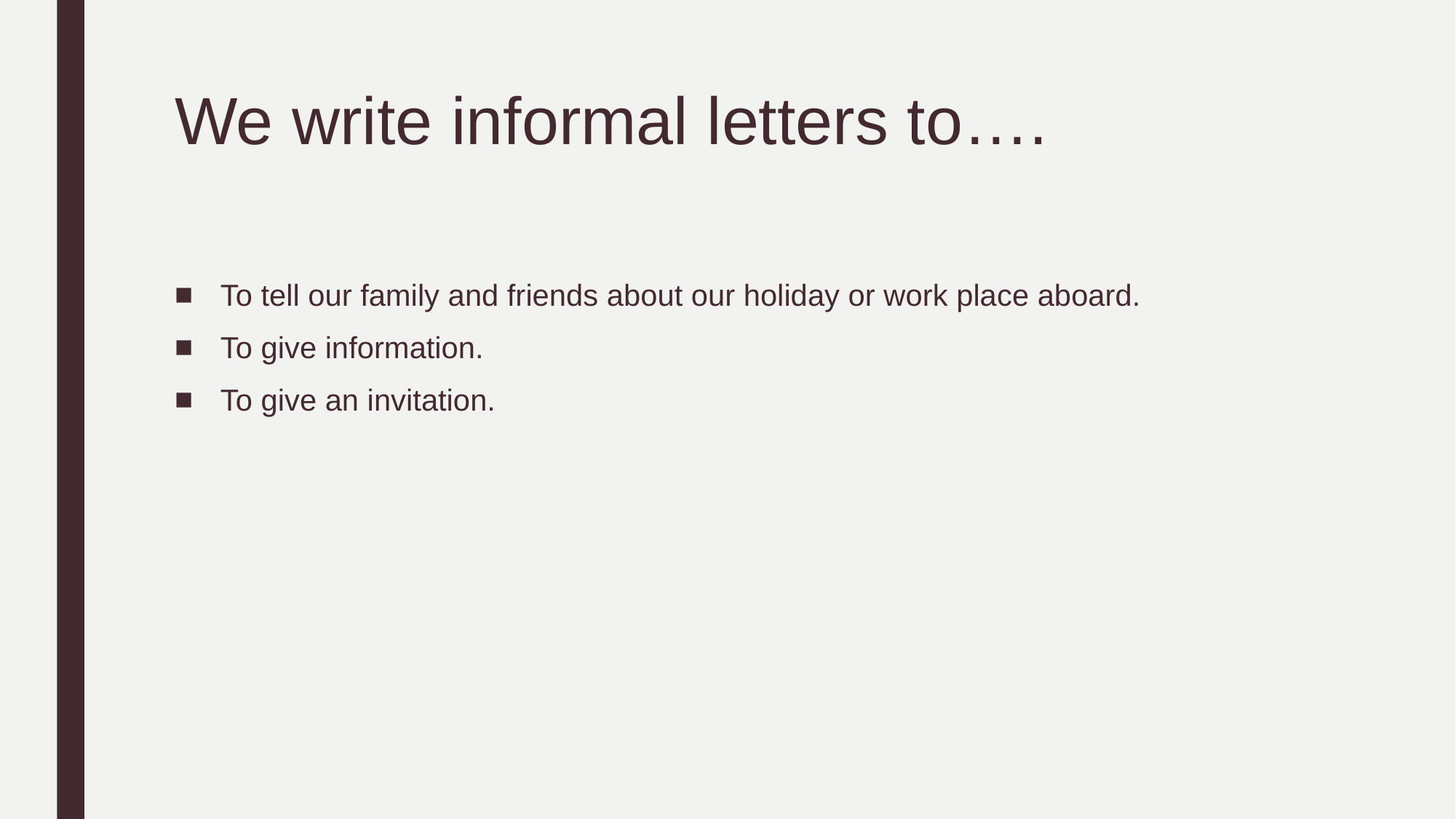

# We write informal letters to….
To tell our family and friends about our holiday or work place aboard.
To give information.
To give an invitation.